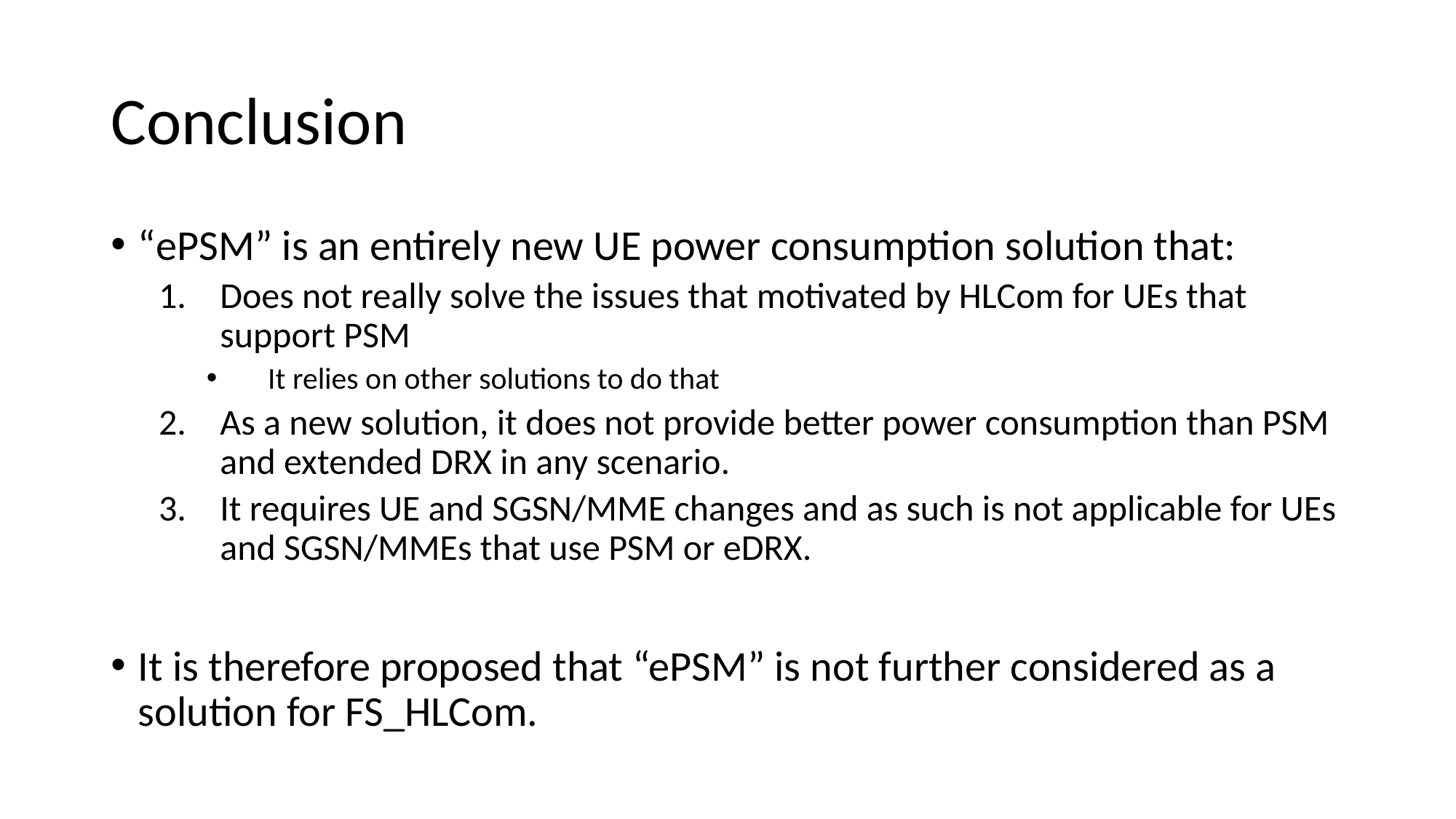

# Conclusion
“ePSM” is an entirely new UE power consumption solution that:
Does not really solve the issues that motivated by HLCom for UEs that support PSM
It relies on other solutions to do that
As a new solution, it does not provide better power consumption than PSM and extended DRX in any scenario.
It requires UE and SGSN/MME changes and as such is not applicable for UEs and SGSN/MMEs that use PSM or eDRX.

It is therefore proposed that “ePSM” is not further considered as a solution for FS_HLCom.